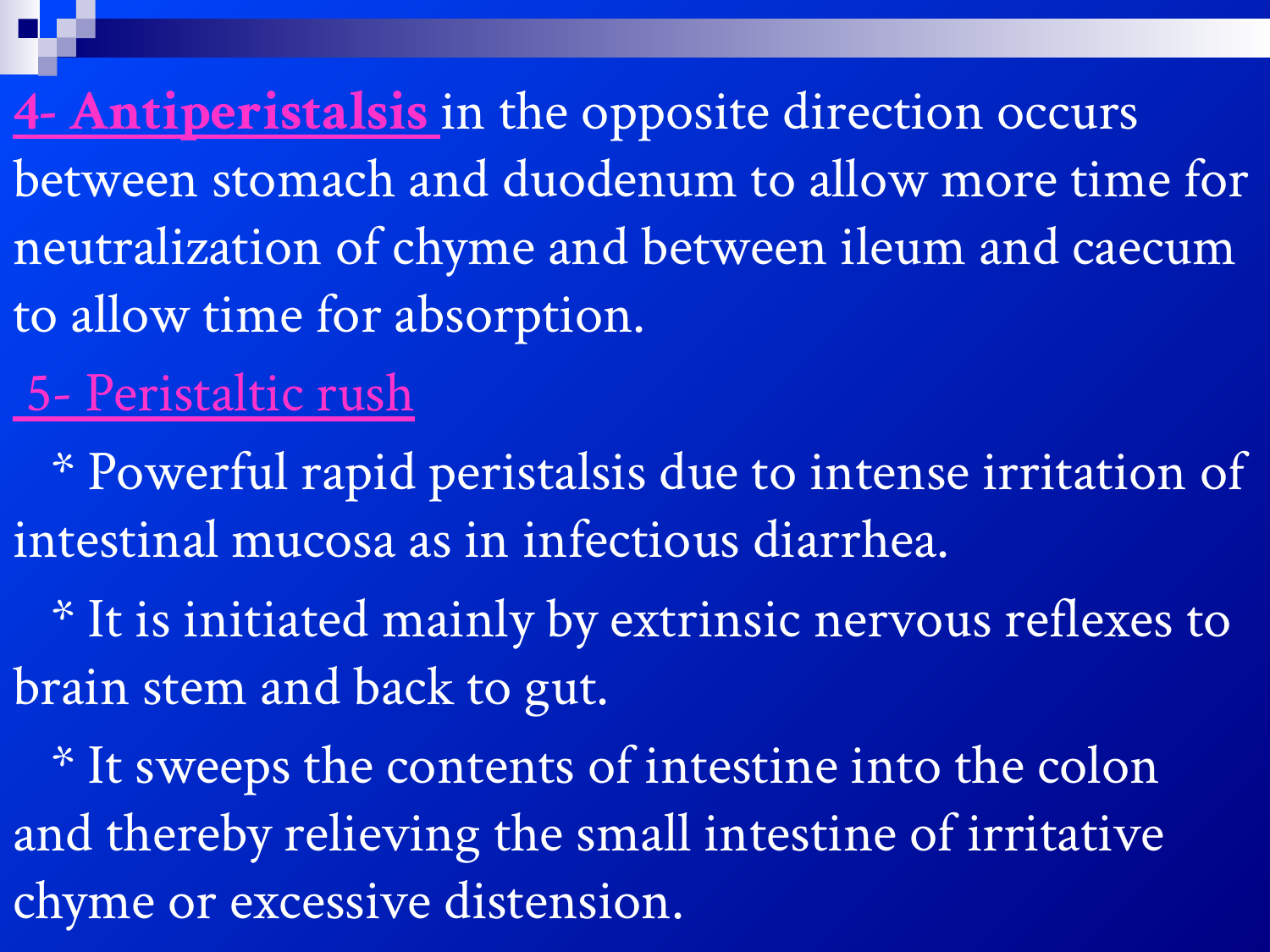

4- Antiperistalsis in the opposite direction occurs between stomach and duodenum to allow more time for neutralization of chyme and between ileum and caecum to allow time for absorption.
 5- Peristaltic rush
   * Powerful rapid peristalsis due to intense irritation of intestinal mucosa as in infectious diarrhea.
   * It is initiated mainly by extrinsic nervous reflexes to brain stem and back to gut.
   * It sweeps the contents of intestine into the colon and thereby relieving the small intestine of irritative chyme or excessive distension.